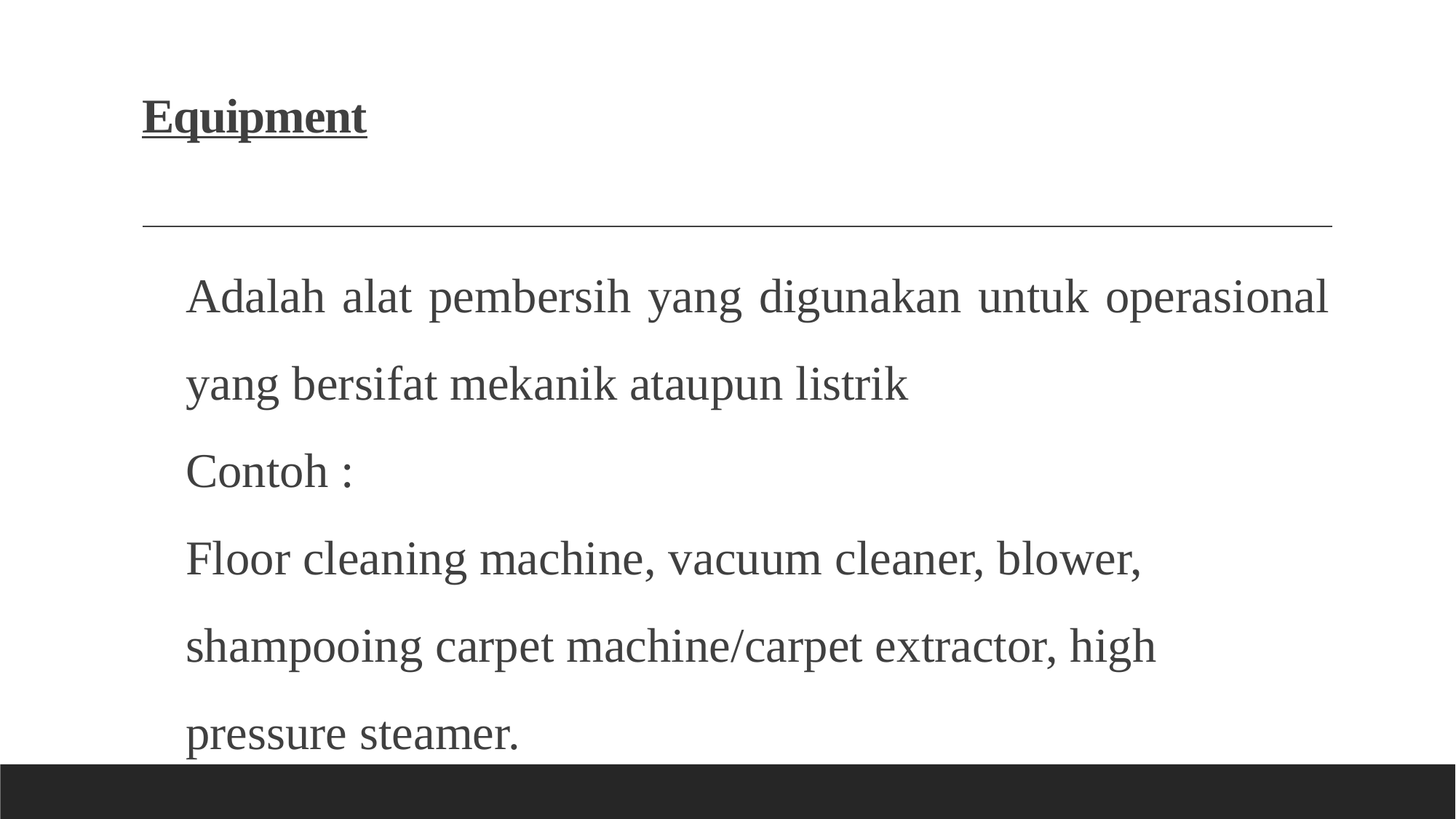

# Equipment
Adalah alat pembersih yang digunakan untuk operasional yang bersifat mekanik ataupun listrik
Contoh :
Floor cleaning machine, vacuum cleaner, blower, shampooing carpet machine/carpet extractor, high pressure steamer.